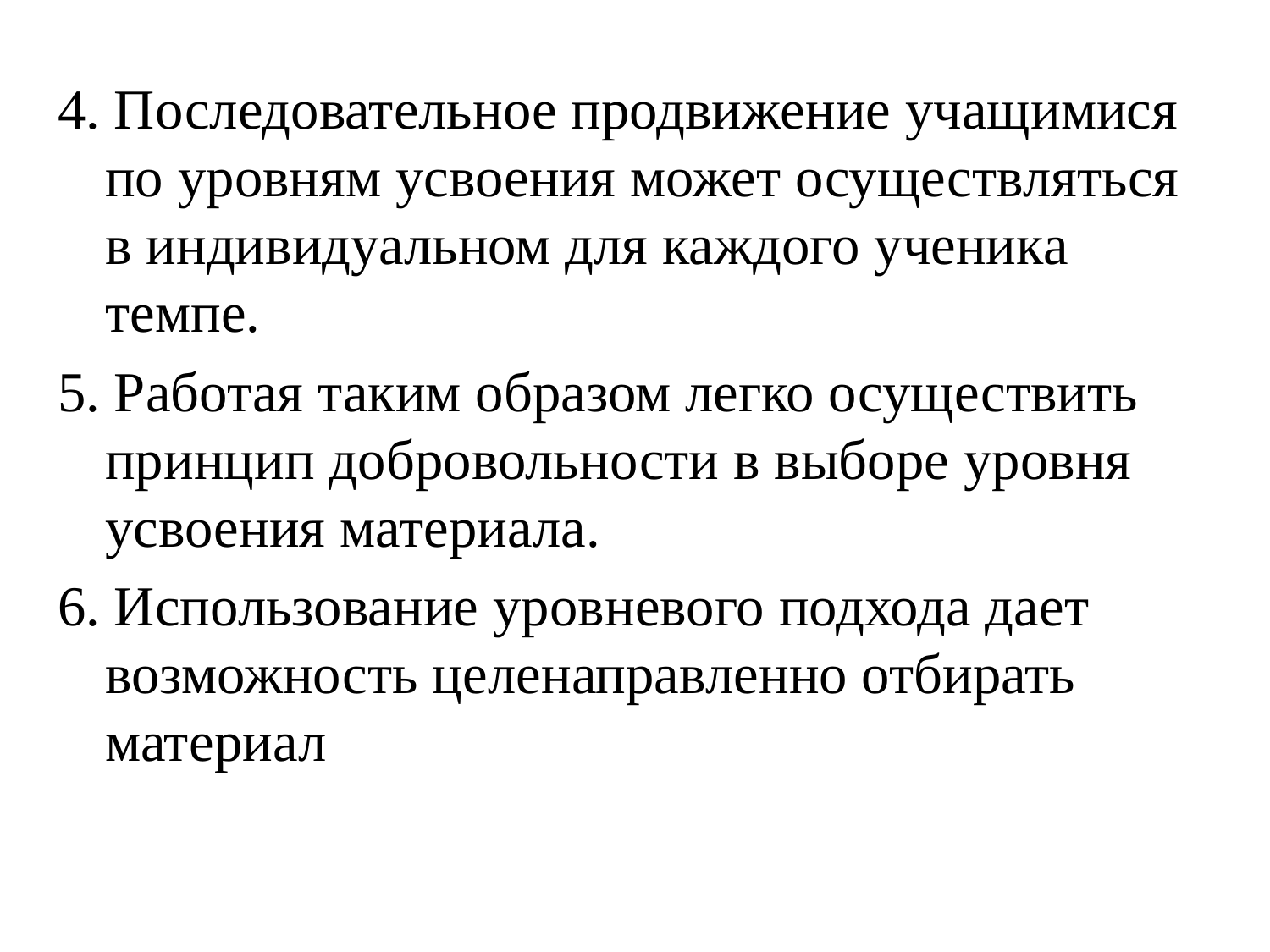

4. Последовательное продвижение учащимися по уровням усвоения может осуществляться в индивидуальном для каждого ученика темпе.
5. Работая таким образом легко осуществить принцип добровольности в выборе уровня усвоения материала.
6. Использование уровневого подхода дает возможность целенаправленно отбирать материал